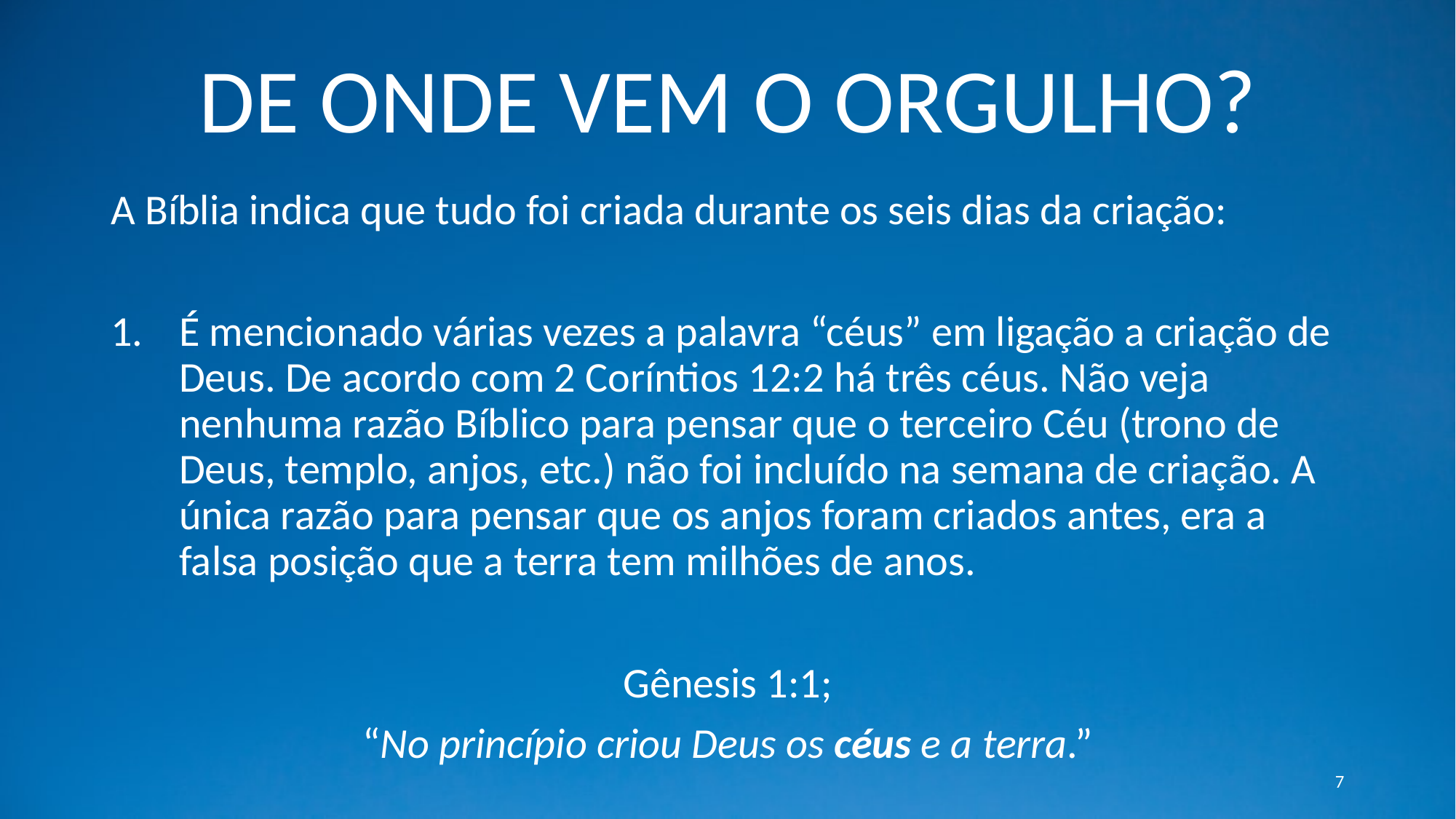

# DE ONDE VEM O ORGULHO?
A Bíblia indica que tudo foi criada durante os seis dias da criação:

1.	É mencionado várias vezes a palavra “céus” em ligação a criação de Deus. De acordo com 2 Coríntios 12:2 há três céus. Não veja nenhuma razão Bíblico para pensar que o terceiro Céu (trono de Deus, templo, anjos, etc.) não foi incluído na semana de criação. A única razão para pensar que os anjos foram criados antes, era a falsa posição que a terra tem milhões de anos.

Gênesis 1:1;
“No princípio criou Deus os céus e a terra.”
7